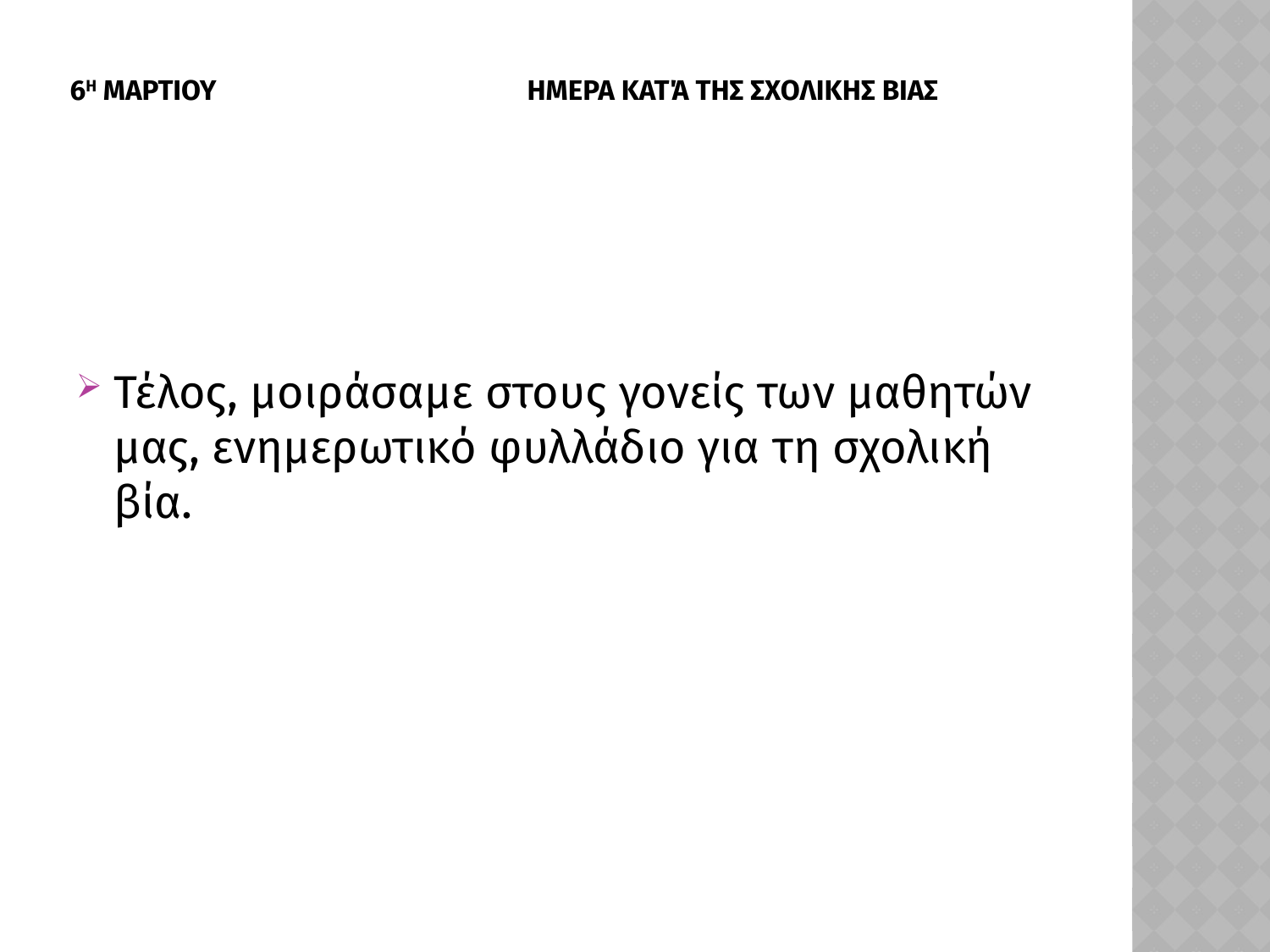

# 6Η ΜΑΡΤΙΟΥ                                              ΗΜΕΡΑ ΚΑΤΆ ΤΗΣ ΣΧΟΛΙΚΗΣ ΒΙΑΣ
Τέλος, μοιράσαμε στους γονείς των μαθητών μας, ενημερωτικό φυλλάδιο για τη σχολική βία.